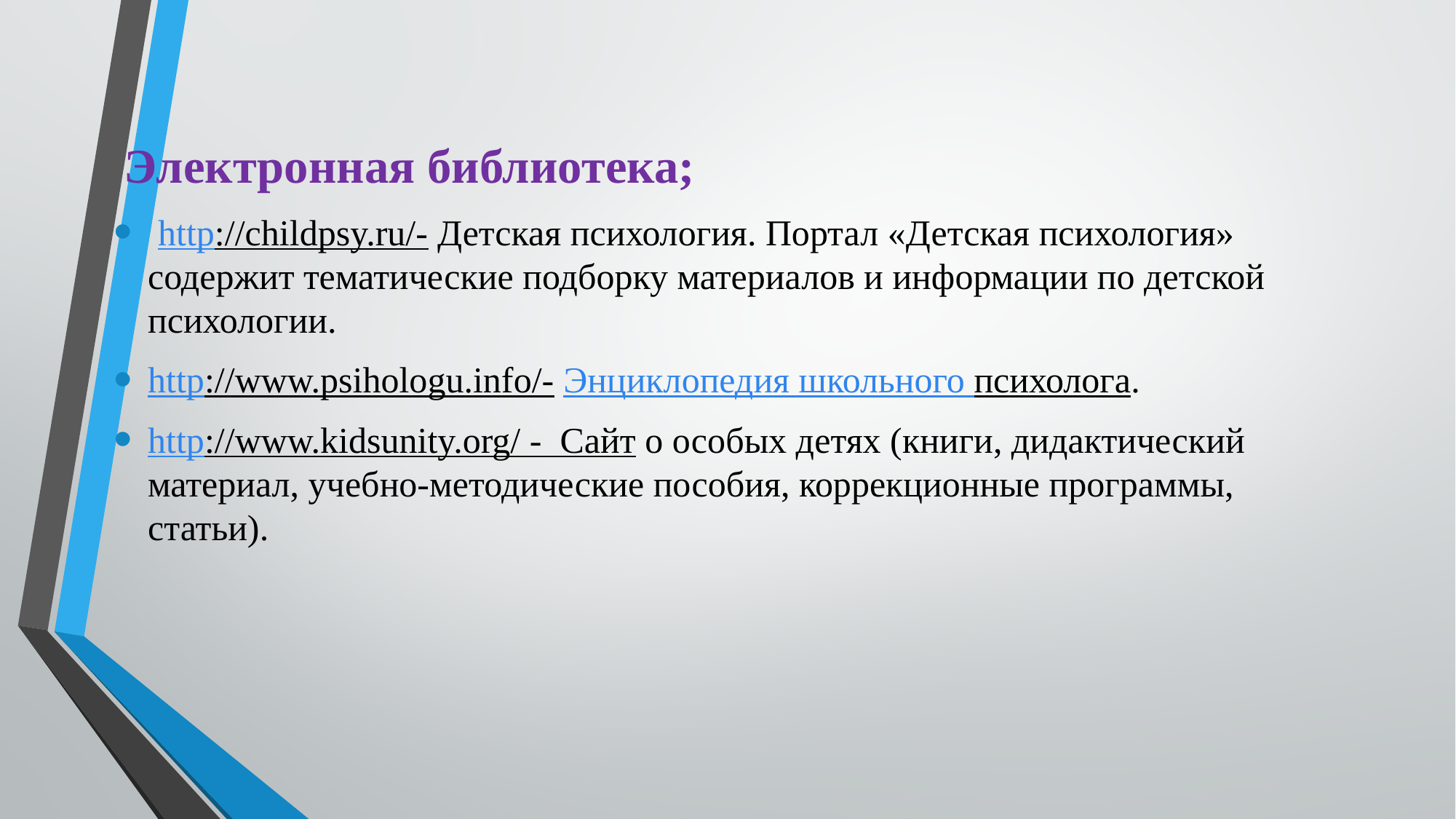

Электронная библиотека;
 http://childpsy.ru/- Детская психология. Портал «Детская психология» содержит тематические подборку материалов и информации по детской психологии.
http://www.psihologu.info/- Энциклопедия школьного психолога.
http://www.kidsunity.org/ -  Сайт о особых детях (книги, дидактический материал, учебно-методические пособия, коррекционные программы, статьи).